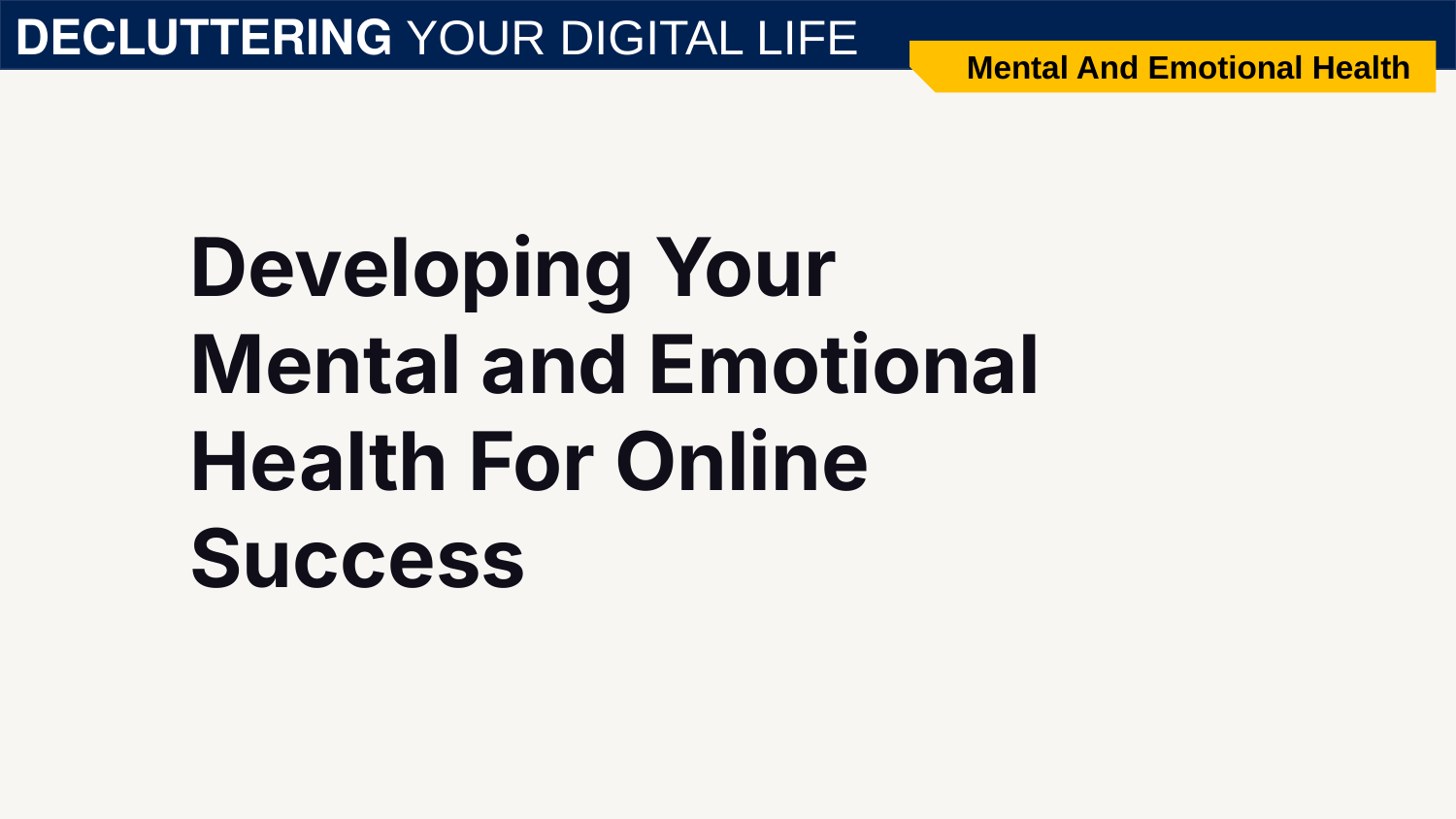

DECLUTTERING YOUR DIGITAL LIFE
Mental And Emotional Health

# Developing Your Mental and Emotional Health For Online Success